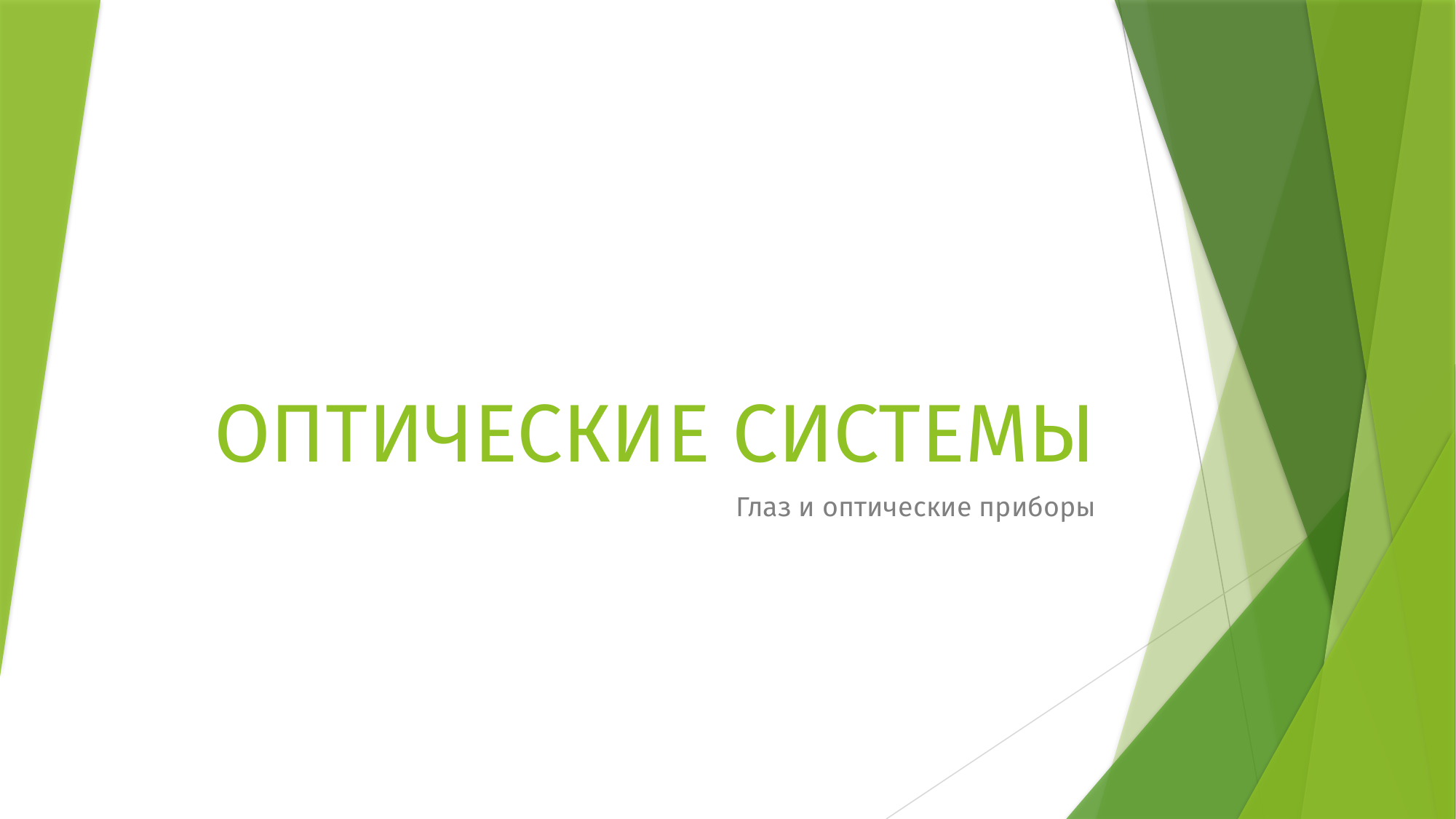

# ОПТИЧЕСКИЕ СИСТЕМЫ
Глаз и оптические приборы